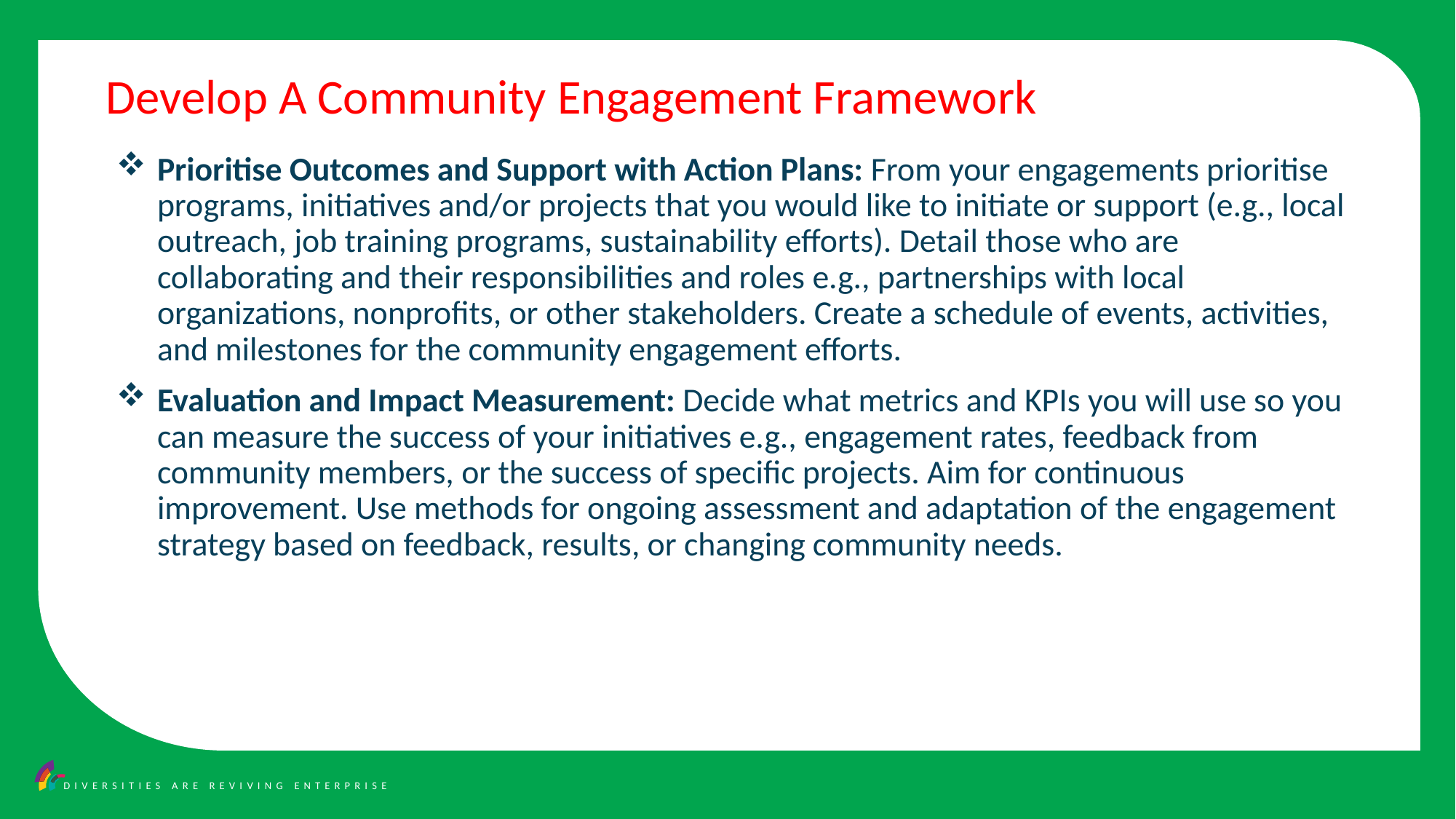

Develop A Community Engagement Framework
Prioritise Outcomes and Support with Action Plans: From your engagements prioritise programs, initiatives and/or projects that you would like to initiate or support (e.g., local outreach, job training programs, sustainability efforts). Detail those who are collaborating and their responsibilities and roles e.g., partnerships with local organizations, nonprofits, or other stakeholders. Create a schedule of events, activities, and milestones for the community engagement efforts.
Evaluation and Impact Measurement: Decide what metrics and KPIs you will use so you can measure the success of your initiatives e.g., engagement rates, feedback from community members, or the success of specific projects. Aim for continuous improvement. Use methods for ongoing assessment and adaptation of the engagement strategy based on feedback, results, or changing community needs.